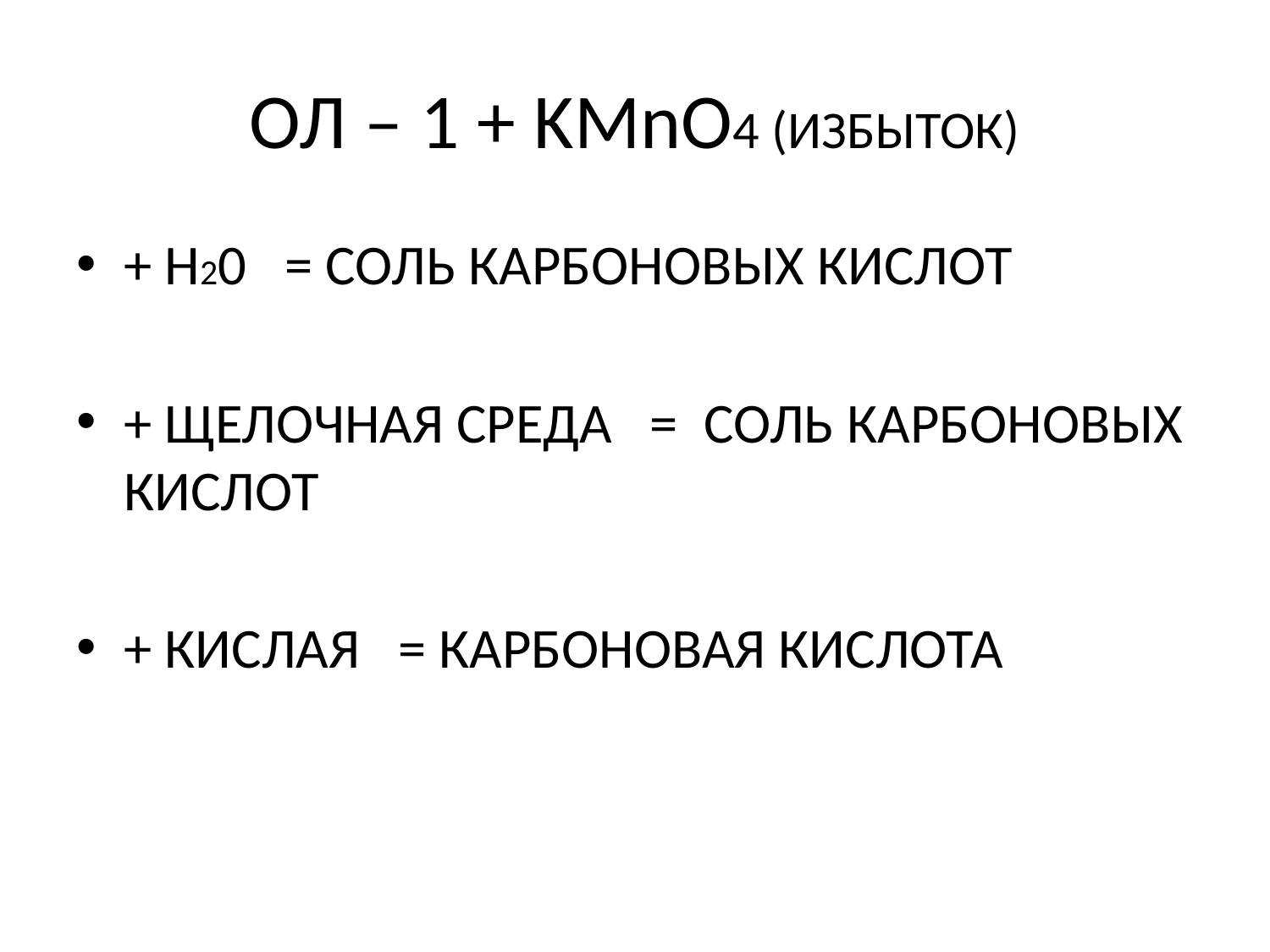

# ОЛ – 1 + KMnO4 (ИЗБЫТОК)
+ H20   = СОЛЬ КАРБОНОВЫХ КИСЛОТ

+ ЩЕЛОЧНАЯ СРЕДА   =  СОЛЬ КАРБОНОВЫХ КИСЛОТ

+ КИСЛАЯ   = КАРБОНОВАЯ КИСЛОТА